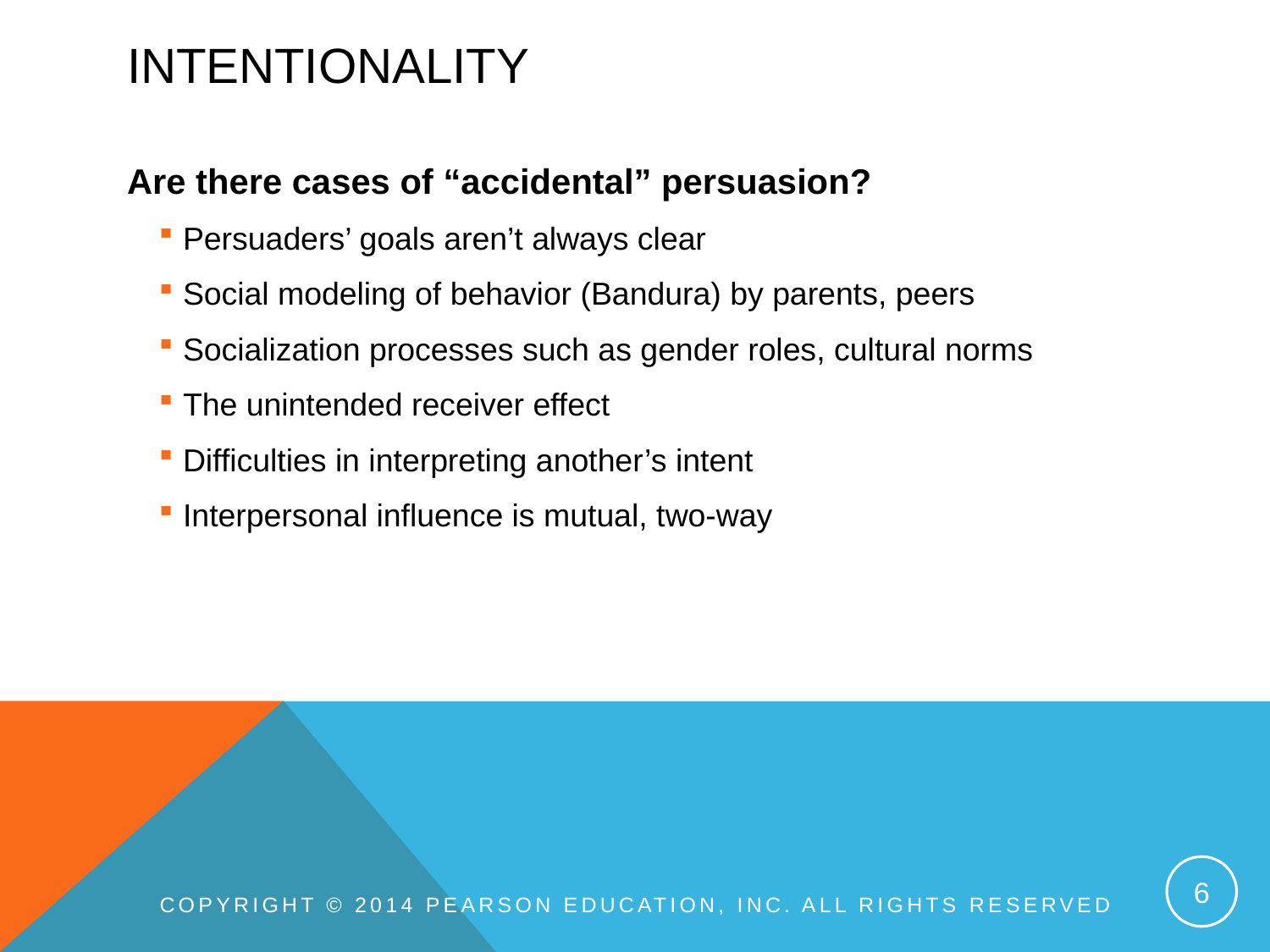

# intentionality
Are there cases of “accidental” persuasion?
Persuaders’ goals aren’t always clear
Social modeling of behavior (Bandura) by parents, peers
Socialization processes such as gender roles, cultural norms
The unintended receiver effect
Difficulties in interpreting another’s intent
Interpersonal influence is mutual, two-way

6
Copyright © 2014 Pearson Education, Inc. All rights reserved